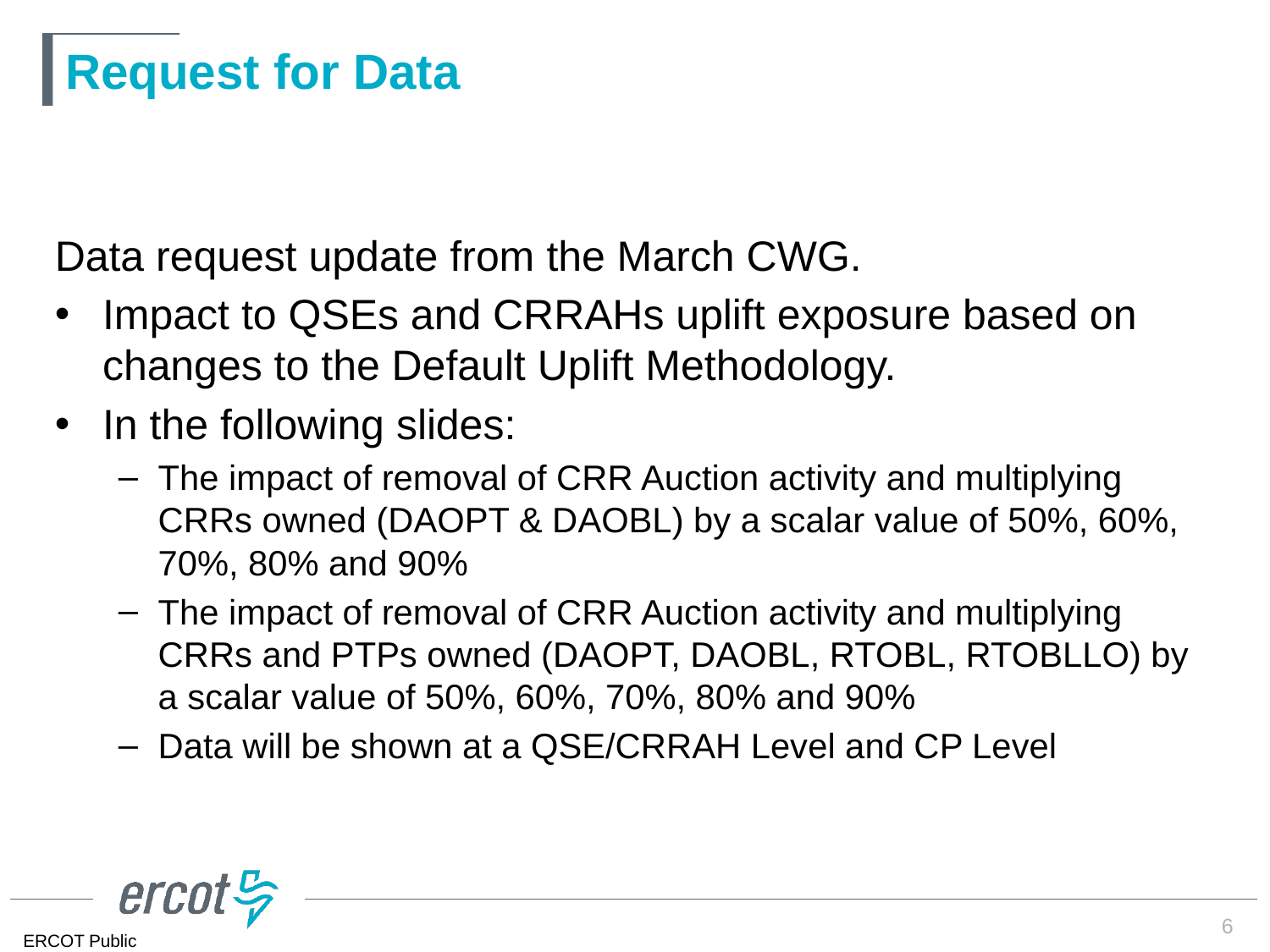

# Request for Data
Data request update from the March CWG.
Impact to QSEs and CRRAHs uplift exposure based on changes to the Default Uplift Methodology.
In the following slides:
The impact of removal of CRR Auction activity and multiplying CRRs owned (DAOPT & DAOBL) by a scalar value of 50%, 60%, 70%, 80% and 90%
The impact of removal of CRR Auction activity and multiplying CRRs and PTPs owned (DAOPT, DAOBL, RTOBL, RTOBLLO) by a scalar value of 50%, 60%, 70%, 80% and 90%
Data will be shown at a QSE/CRRAH Level and CP Level

6